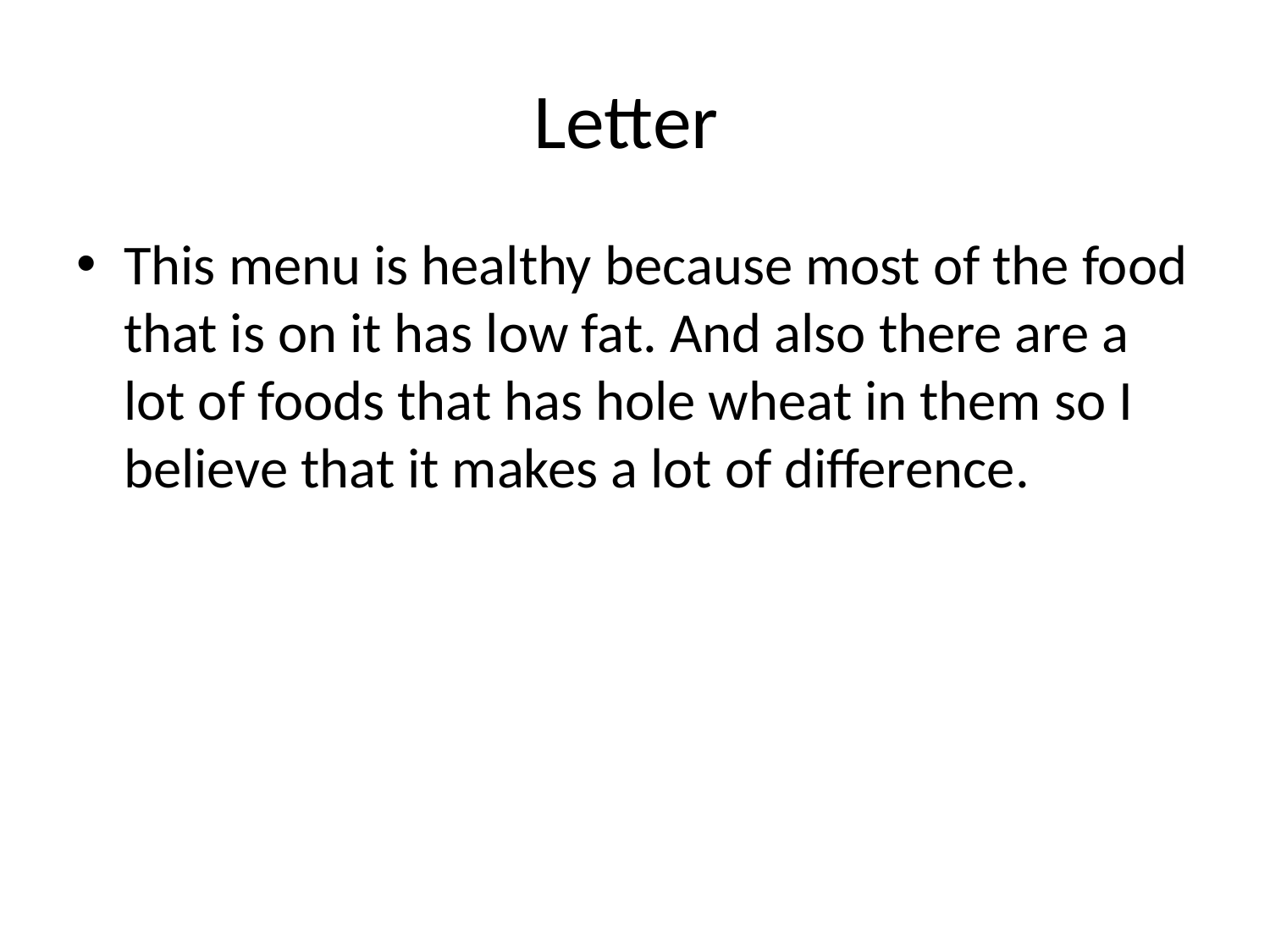

# Letter
This menu is healthy because most of the food that is on it has low fat. And also there are a lot of foods that has hole wheat in them so I believe that it makes a lot of difference.